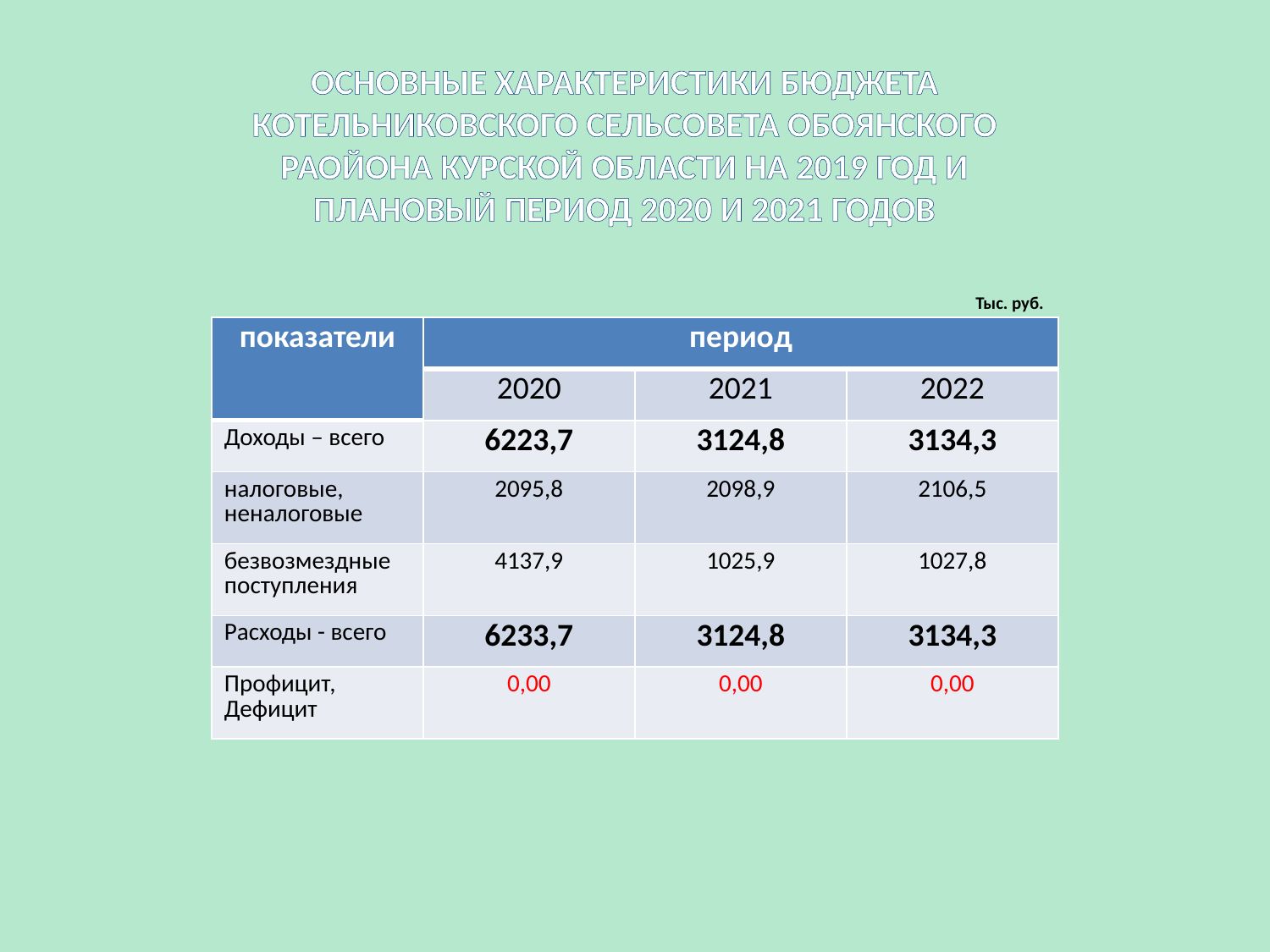

ОСНОВНЫЕ ХАРАКТЕРИСТИКИ БЮДЖЕТА КОТЕЛЬНИКОВСКОГО СЕЛЬСОВЕТА ОБОЯНСКОГО РАОЙОНА КУРСКОЙ ОБЛАСТИ НА 2019 ГОД И ПЛАНОВЫЙ ПЕРИОД 2020 И 2021 ГОДОВ
Тыс. руб.
| показатели | период |  |  |
| --- | --- | --- | --- |
|  | 2020 | 2021 | 2022 |
| Доходы – всего | 6223,7 | 3124,8 | 3134,3 |
| налоговые, неналоговые | 2095,8 | 2098,9 | 2106,5 |
| безвозмездные поступления | 4137,9 | 1025,9 | 1027,8 |
| Расходы - всего | 6233,7 | 3124,8 | 3134,3 |
| Профицит, Дефицит | 0,00 | 0,00 | 0,00 |